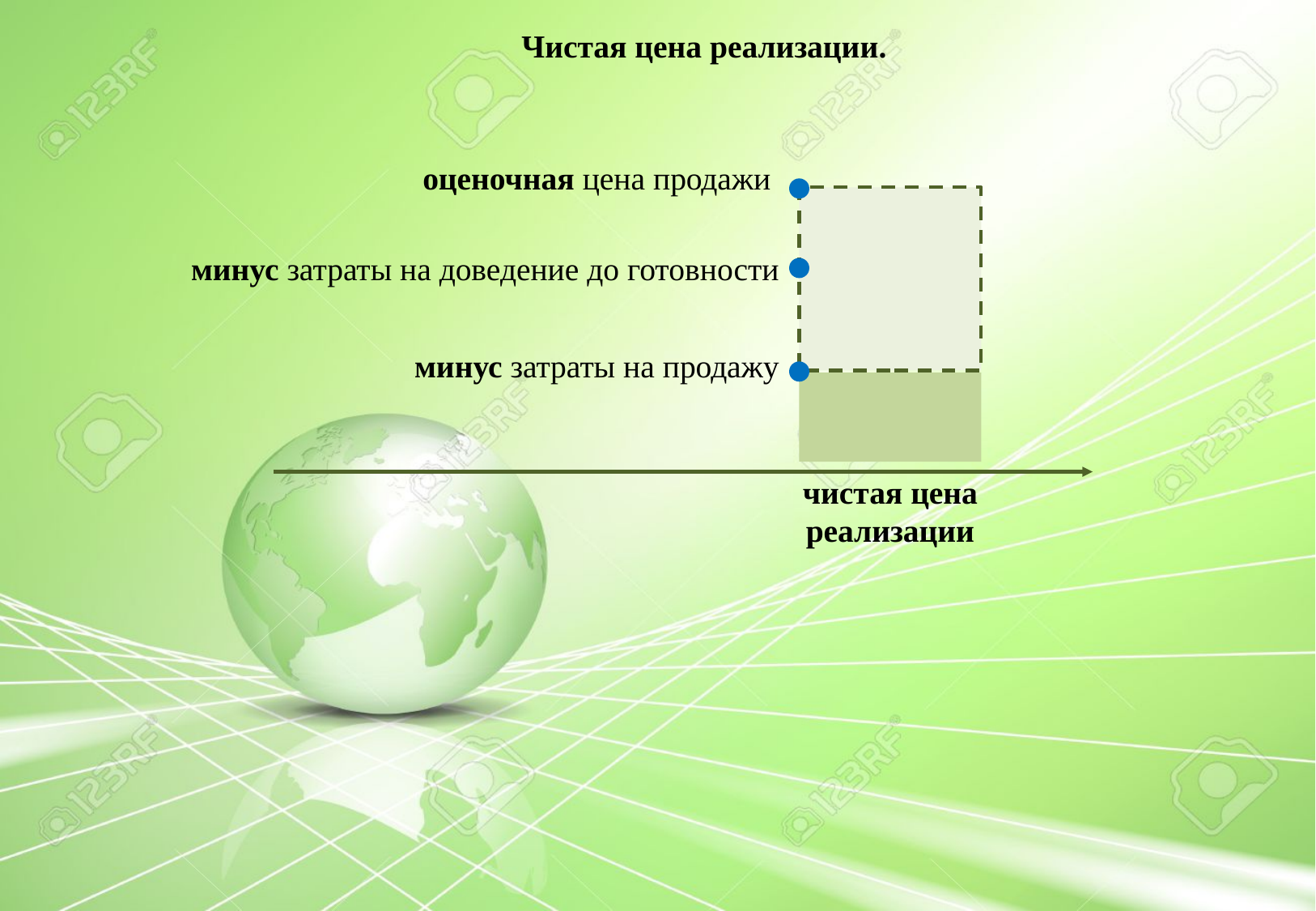

Чистая цена реализации.
оценочная цена продажи

минус затраты на доведение до готовности

минус затраты на продажу

чистая цена реализации